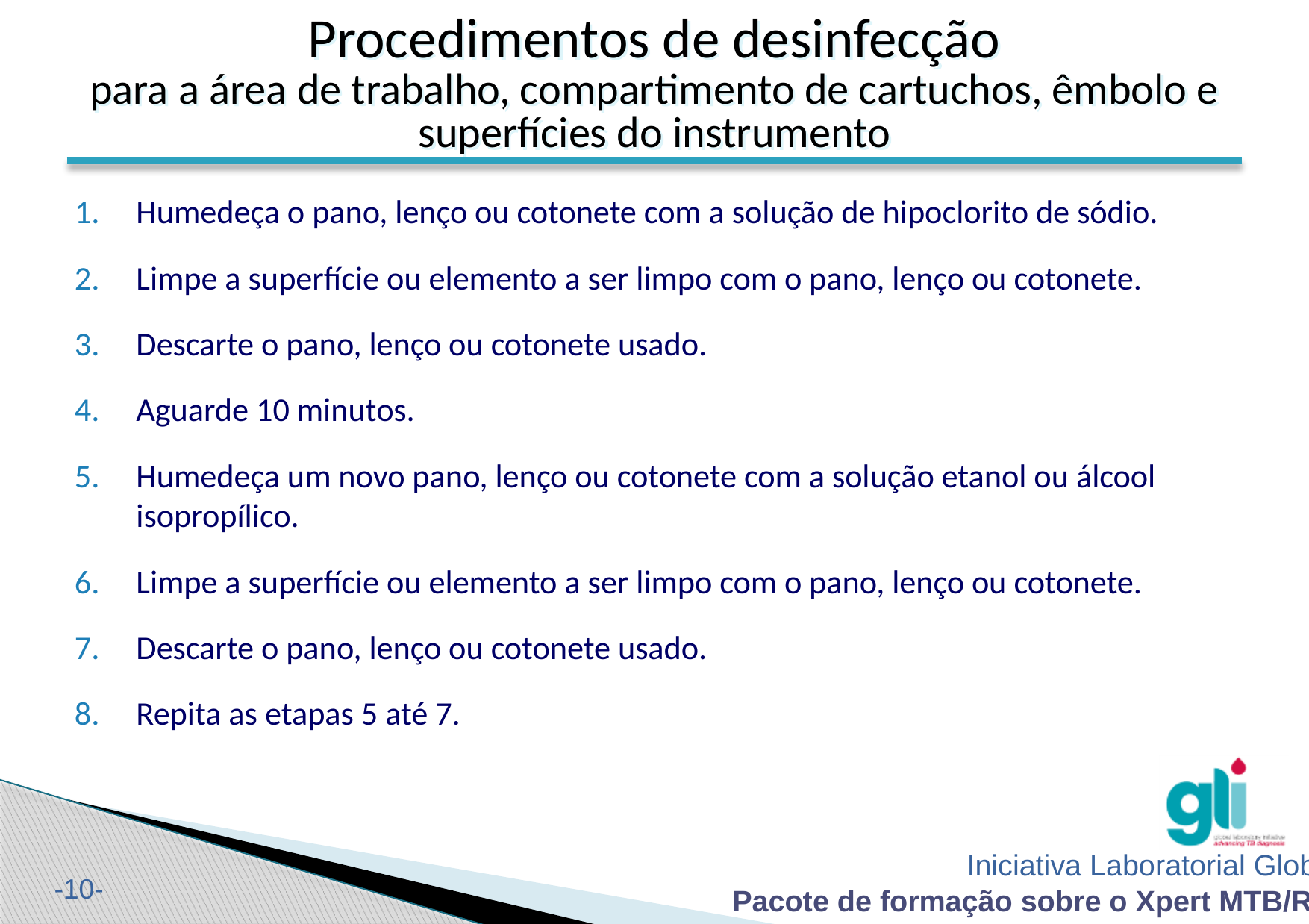

Procedimentos de desinfecção
para a área de trabalho, compartimento de cartuchos, êmbolo e superfícies do instrumento
Humedeça o pano, lenço ou cotonete com a solução de hipoclorito de sódio.
Limpe a superfície ou elemento a ser limpo com o pano, lenço ou cotonete.
Descarte o pano, lenço ou cotonete usado.
Aguarde 10 minutos.
Humedeça um novo pano, lenço ou cotonete com a solução etanol ou álcool isopropílico.
Limpe a superfície ou elemento a ser limpo com o pano, lenço ou cotonete.
Descarte o pano, lenço ou cotonete usado.
Repita as etapas 5 até 7.